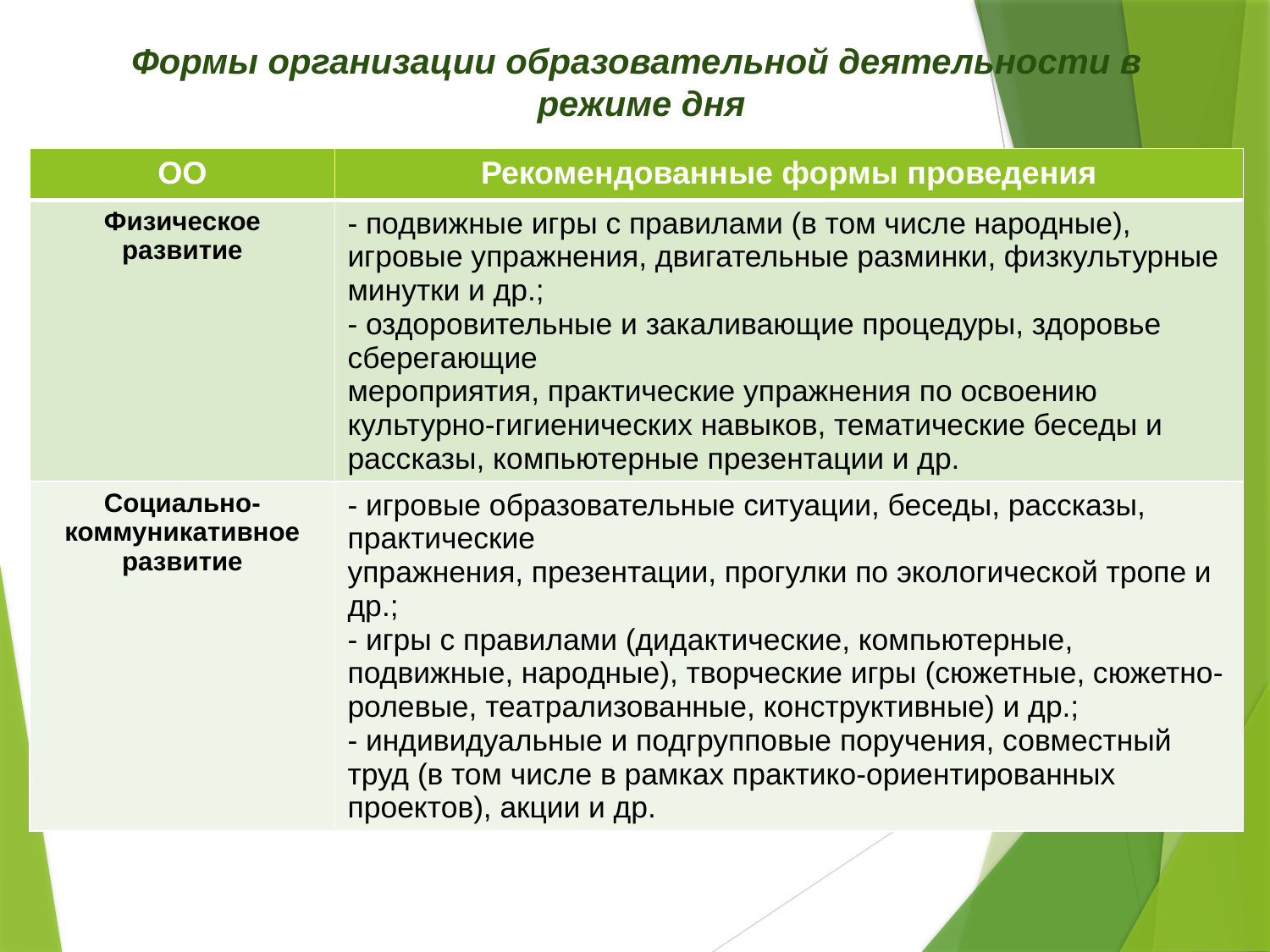

Формы организации образовательной деятельности в
 режиме дня
| ОО | Рекомендованные формы проведения |
| --- | --- |
| Физическое развитие | - подвижные игры с правилами (в том числе народные), игровые упражнения, двигательные разминки, физкультурные минутки и др.; - оздоровительные и закаливающие процедуры, здоровье сберегающие мероприятия, практические упражнения по освоению культурно-гигиенических навыков, тематические беседы и рассказы, компьютерные презентации и др. |
| Социально-коммуникативное развитие | - игровые образовательные ситуации, беседы, рассказы, практические упражнения, презентации, прогулки по экологической тропе и др.; - игры с правилами (дидактические, компьютерные, подвижные, народные), творческие игры (сюжетные, сюжетно-ролевые, театрализованные, конструктивные) и др.; - индивидуальные и подгрупповые поручения, совместный труд (в том числе в рамках практико-ориентированных проектов), акции и др. |